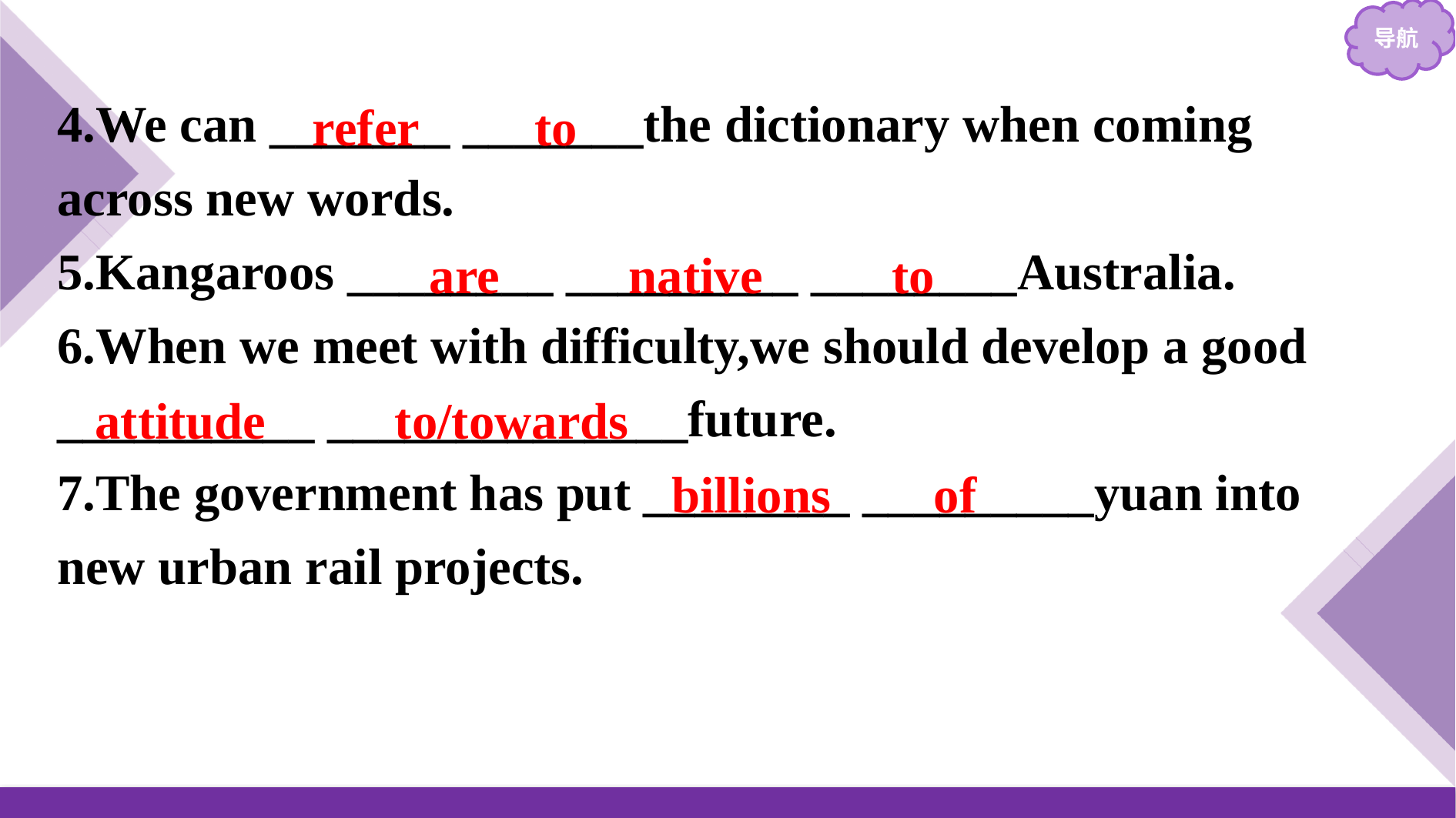

4.We can _______ _______the dictionary when coming across new words.
5.Kangaroos ________ _________ ________Australia.
6.When we meet with difficulty,we should develop a good __________ ______________future.
7.The government has put ________ _________yuan into new urban rail projects.
refer         to
are          native          to
attitude          to/towards
billions        of